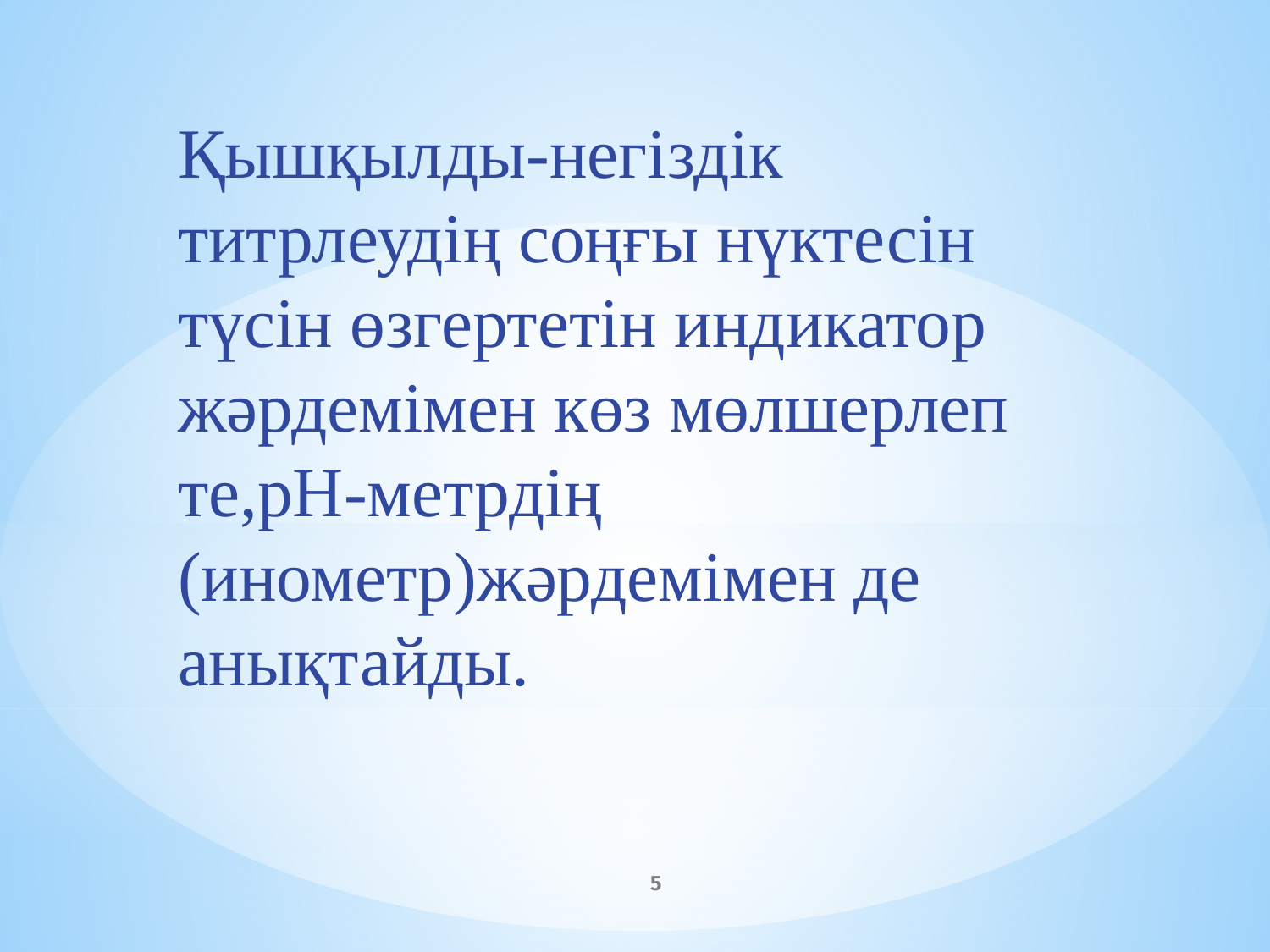

Қышқылды-негіздік титрлеудің соңғы нүктесін түсін өзгертетін индикатор жәрдемімен көз мөлшерлеп те,pH-метрдің (инометр)жәрдемімен де анықтайды.
5